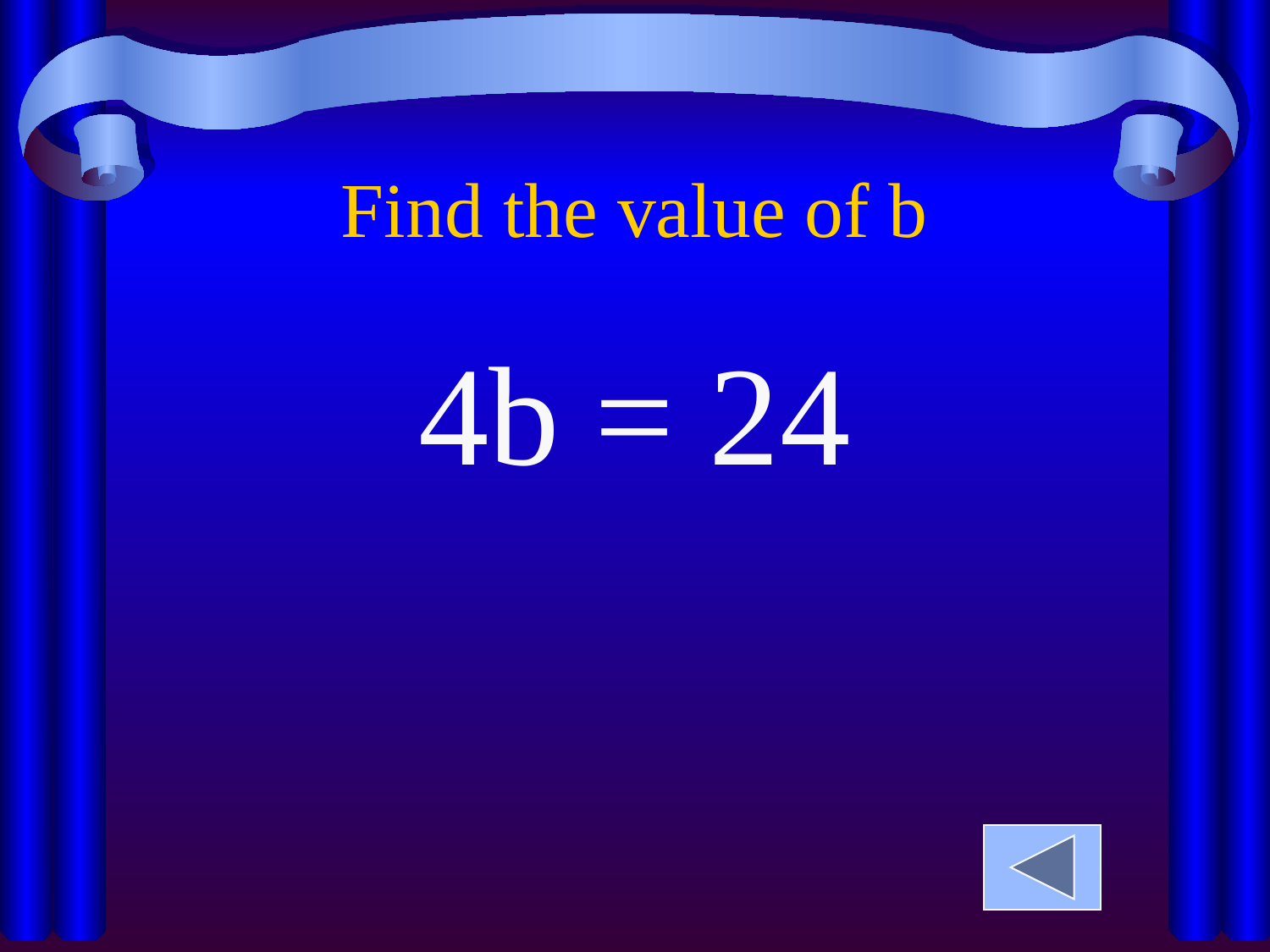

4b = 24
Find the value of b